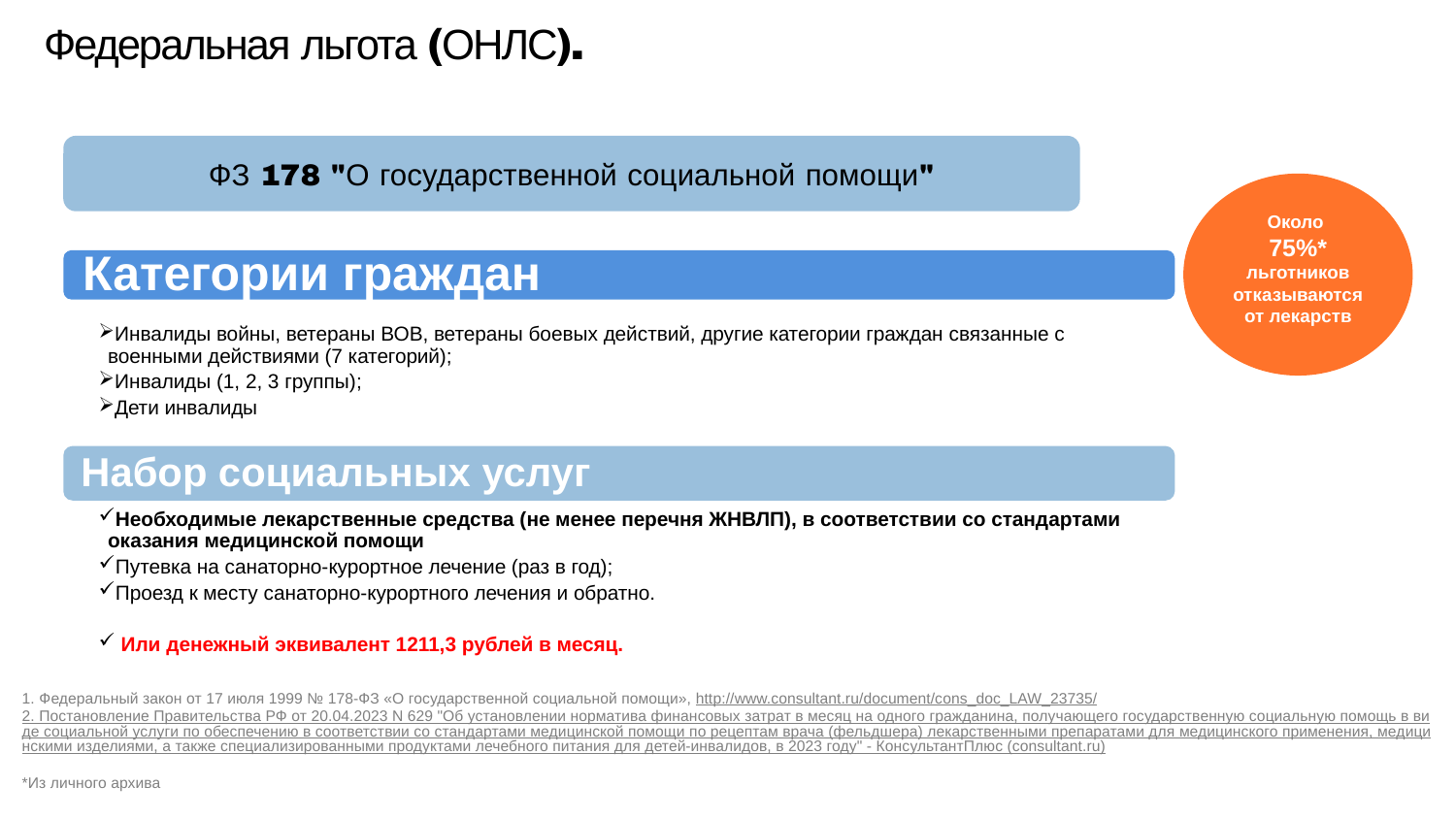

Федеральная льгота (ОНЛС).
ФЗ 178 "О государственной социальной помощи"
Около
75%*
льготников отказываются от лекарств
Категории граждан

Инвалиды войны, ветераны ВОВ, ветераны боевых действий, другие категории граждан связанные с военными действиями (7 категорий);
Инвалиды (1, 2, 3 группы);
Дети инвалиды
Набор социальных услуг
Необходимые лекарственные средства (не менее перечня ЖНВЛП), в соответствии со стандартами оказания медицинской помощи
Путевка на санаторно-курортное лечение (раз в год);
Проезд к месту санаторно-курортного лечения и обратно.

 Или денежный эквивалент 1211,3 рублей в месяц.
1. Федеральный закон от 17 июля 1999 № 178-ФЗ «О государственной социальной помощи», http://www.consultant.ru/document/cons_doc_LAW_23735/
2. Постановление Правительства РФ от 20.04.2023 N 629 "Об установлении норматива финансовых затрат в месяц на одного гражданина, получающего государственную социальную помощь в виде социальной услуги по обеспечению в соответствии со стандартами медицинской помощи по рецептам врача (фельдшера) лекарственными препаратами для медицинского применения, медицинскими изделиями, а также специализированными продуктами лечебного питания для детей-инвалидов, в 2023 году" - КонсультантПлюс (consultant.ru)
*Из личного архива